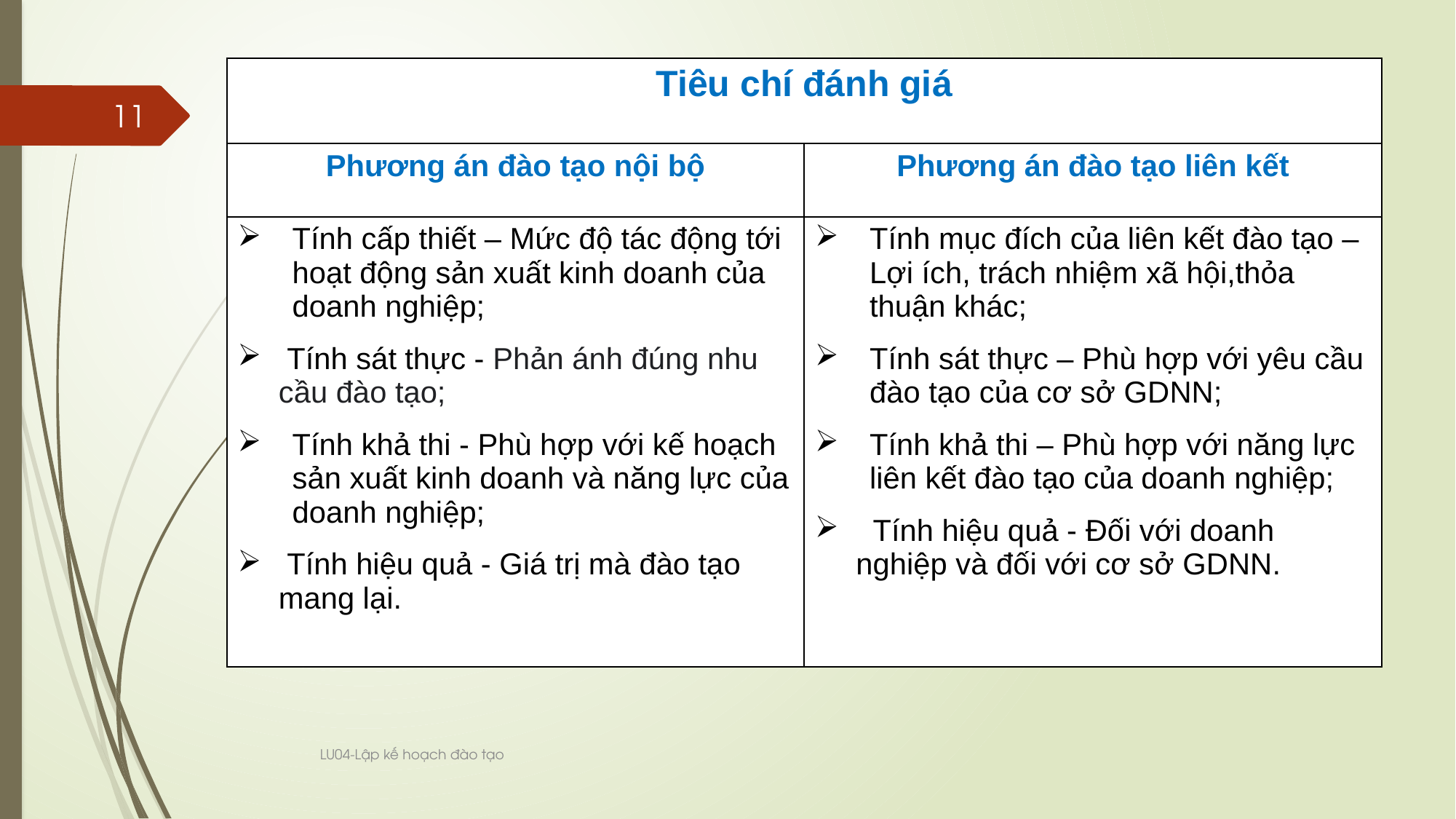

| Tiêu chí đánh giá |  |
| --- | --- |
| Phương án đào tạo nội bộ | Phương án đào tạo liên kết |
| Tính cấp thiết – Mức độ tác động tới hoạt động sản xuất kinh doanh của doanh nghiệp; Tính sát thực - Phản ánh đúng nhu cầu đào tạo; Tính khả thi - Phù hợp với kế hoạch sản xuất kinh doanh và năng lực của doanh nghiệp; Tính hiệu quả - Giá trị mà đào tạo mang lại. | Tính mục đích của liên kết đào tạo – Lợi ích, trách nhiệm xã hội,thỏa thuận khác; Tính sát thực – Phù hợp với yêu cầu đào tạo của cơ sở GDNN; Tính khả thi – Phù hợp với năng lực liên kết đào tạo của doanh nghiệp; Tính hiệu quả - Đối với doanh nghiệp và đối với cơ sở GDNN. |
11
LU04-Lập kế hoạch đào tạo